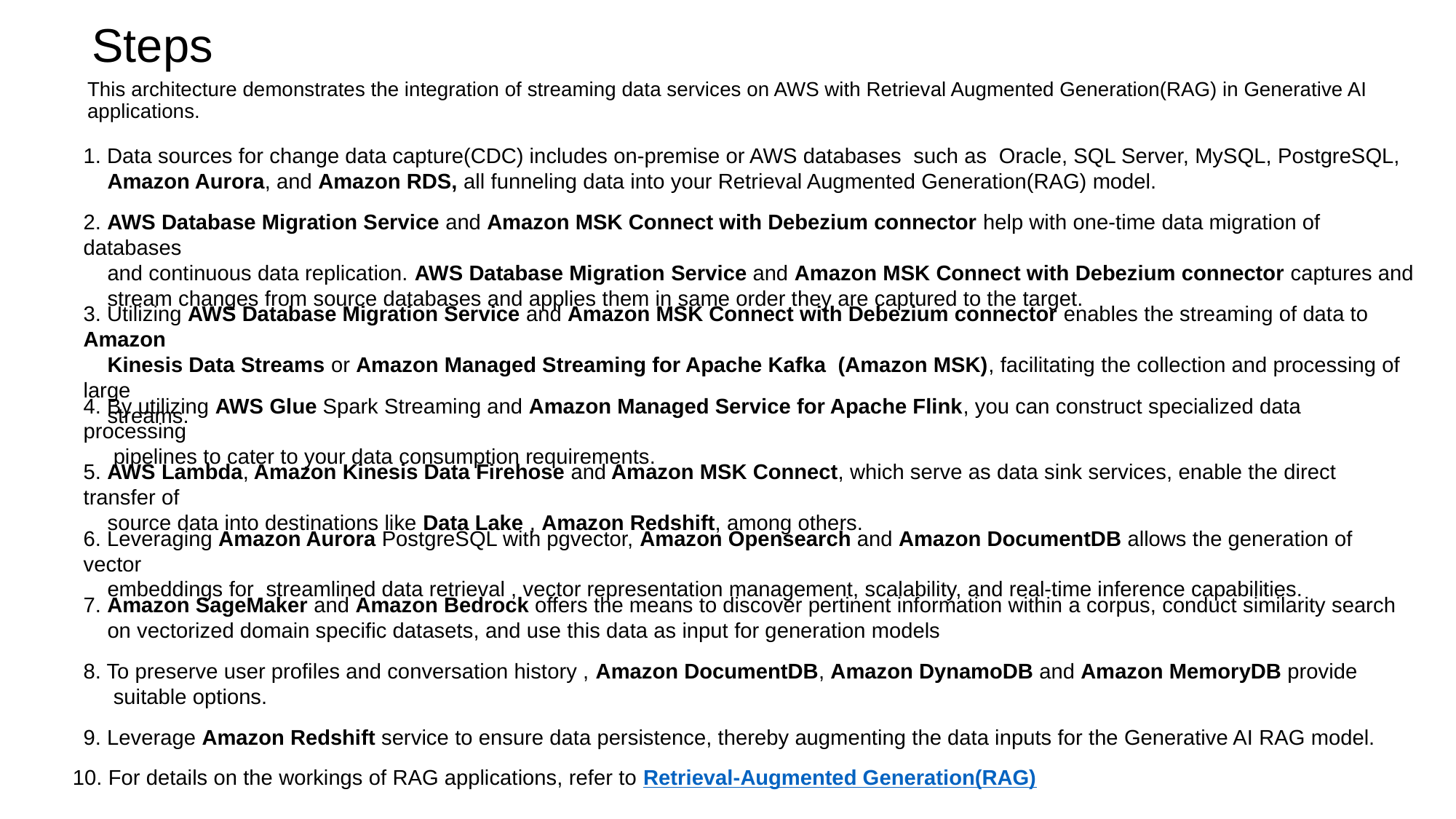

# Steps
This architecture demonstrates the integration of streaming data services on AWS with Retrieval Augmented Generation(RAG) in Generative AI applications.
1. Data sources for change data capture(CDC) includes on-premise or AWS databases  such as  Oracle, SQL Server, MySQL, PostgreSQL,
    Amazon Aurora, and Amazon RDS, all funneling data into your Retrieval Augmented Generation(RAG) model.
2. AWS Database Migration Service and Amazon MSK Connect with Debezium connector help with one-time data migration of databases
    and continuous data replication. AWS Database Migration Service and Amazon MSK Connect with Debezium connector captures and
    stream changes from source databases and applies them in same order they are captured to the target.
3. Utilizing AWS Database Migration Service and Amazon MSK Connect with Debezium connector enables the streaming of data to Amazon
    Kinesis Data Streams or Amazon Managed Streaming for Apache Kafka  (Amazon MSK), facilitating the collection and processing of large
    streams.
4. By utilizing AWS Glue Spark Streaming and Amazon Managed Service for Apache Flink, you can construct specialized data processing
     pipelines to cater to your data consumption requirements.
5. AWS Lambda, Amazon Kinesis Data Firehose and Amazon MSK Connect, which serve as data sink services, enable the direct transfer of
    source data into destinations like Data Lake , Amazon Redshift, among others.
6. Leveraging Amazon Aurora PostgreSQL with pgvector, Amazon Opensearch and Amazon DocumentDB allows the generation of vector
    embeddings for  streamlined data retrieval , vector representation management, scalability, and real-time inference capabilities.
7. Amazon SageMaker and Amazon Bedrock offers the means to discover pertinent information within a corpus, conduct similarity search
    on vectorized domain specific datasets, and use this data as input for generation models
8. To preserve user profiles and conversation history , Amazon DocumentDB, Amazon DynamoDB and Amazon MemoryDB provide
     suitable options.
9. Leverage Amazon Redshift service to ensure data persistence, thereby augmenting the data inputs for the Generative AI RAG model.
10. For details on the workings of RAG applications, refer to Retrieval-Augmented Generation(RAG)